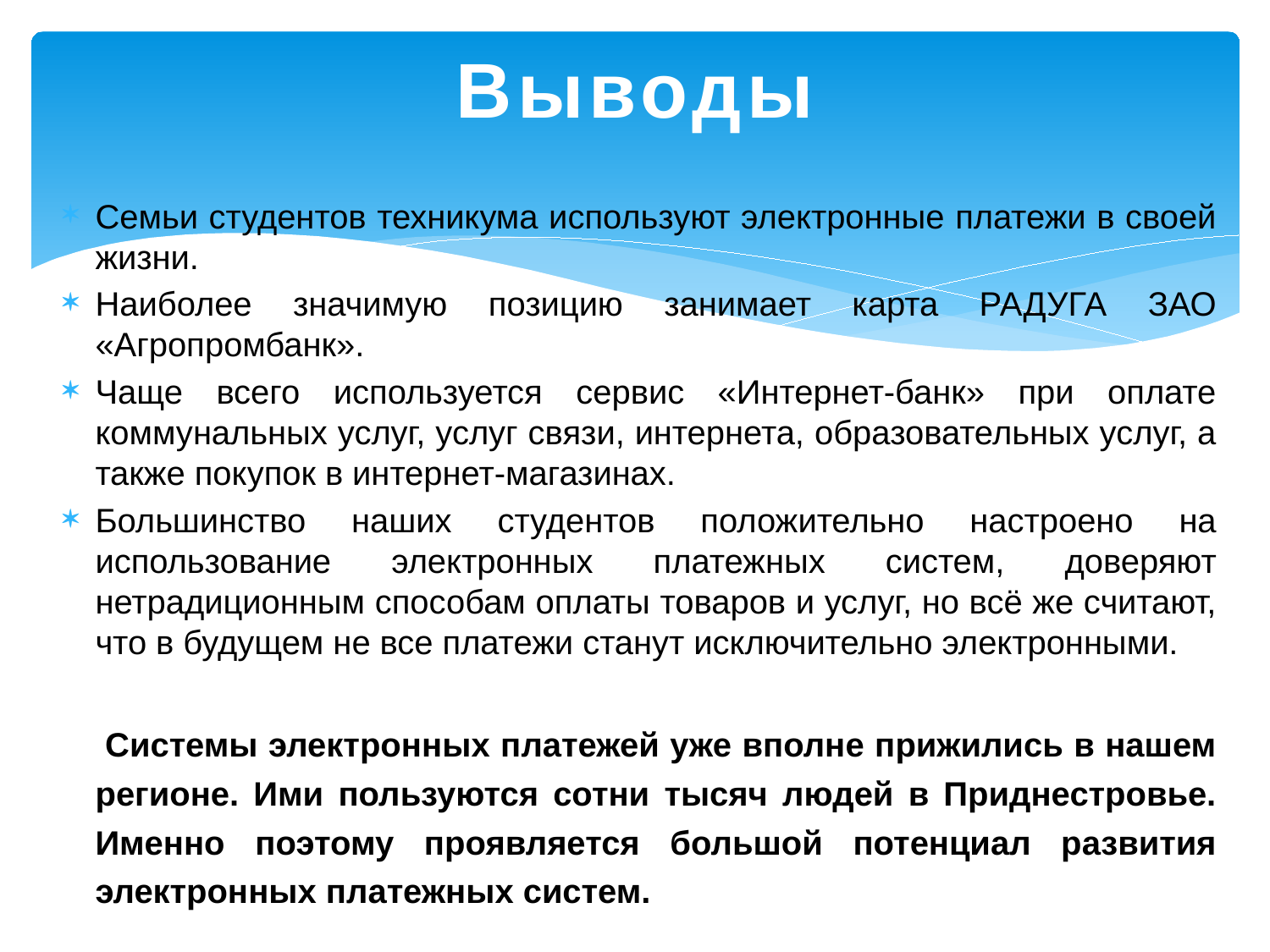

# Выводы
Семьи студентов техникума используют электронные платежи в своей жизни.
Наиболее значимую позицию занимает карта РАДУГА ЗАО «Агропромбанк».
Чаще всего используется сервис «Интернет-банк» при оплате коммунальных услуг, услуг связи, интернета, образовательных услуг, а также покупок в интернет-магазинах.
Большинство наших студентов положительно настроено на использование электронных платежных систем, доверяют нетрадиционным способам оплаты товаров и услуг, но всё же считают, что в будущем не все платежи станут исключительно электронными.

    Системы электронных платежей уже вполне прижились в нашем регионе. Ими пользуются сотни тысяч людей в Приднестровье. Именно поэтому проявляется большой потенциал развития электронных платежных систем.